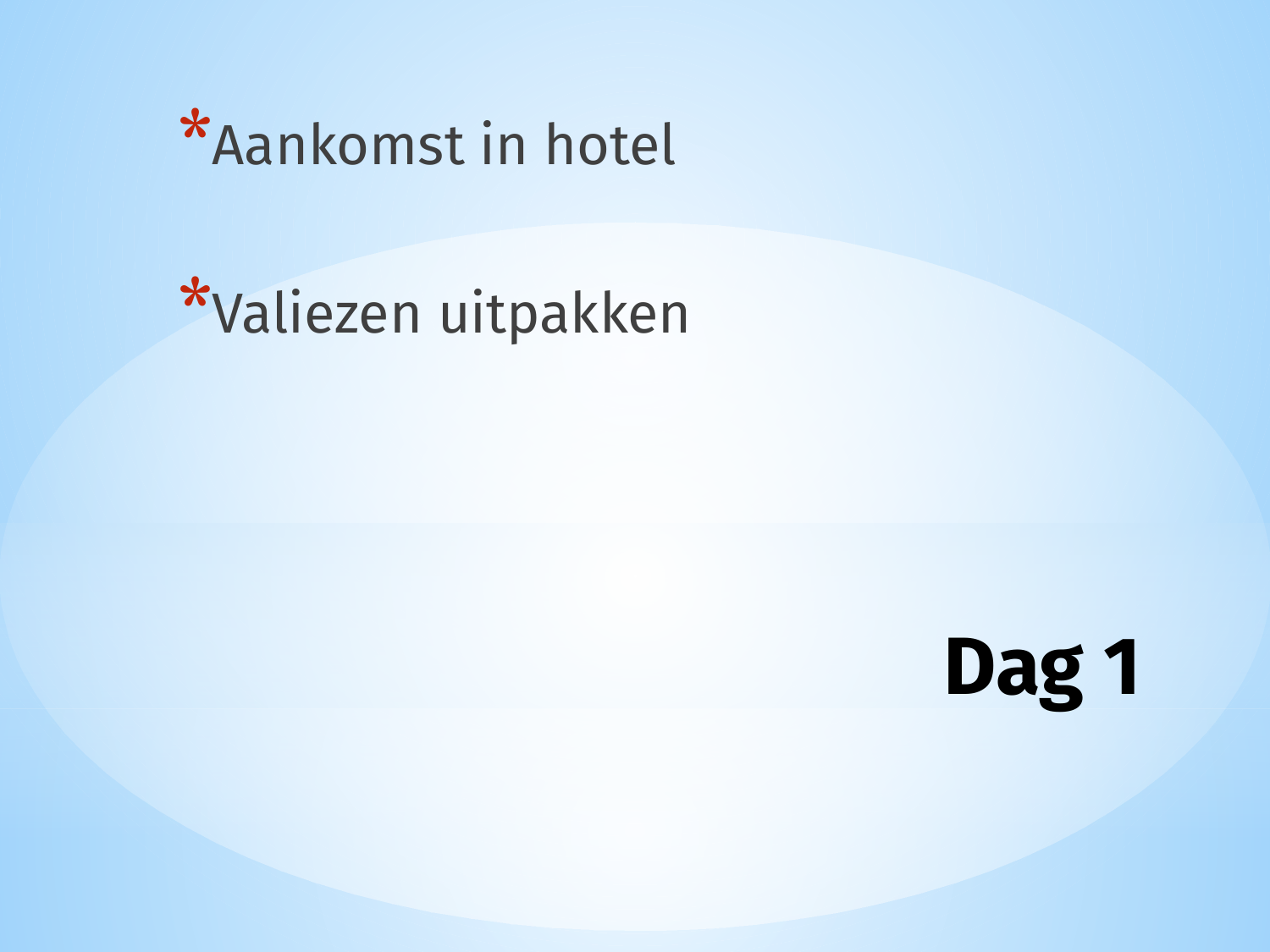

Aankomst in hotel

Valiezen uitpakken
# Dag 1